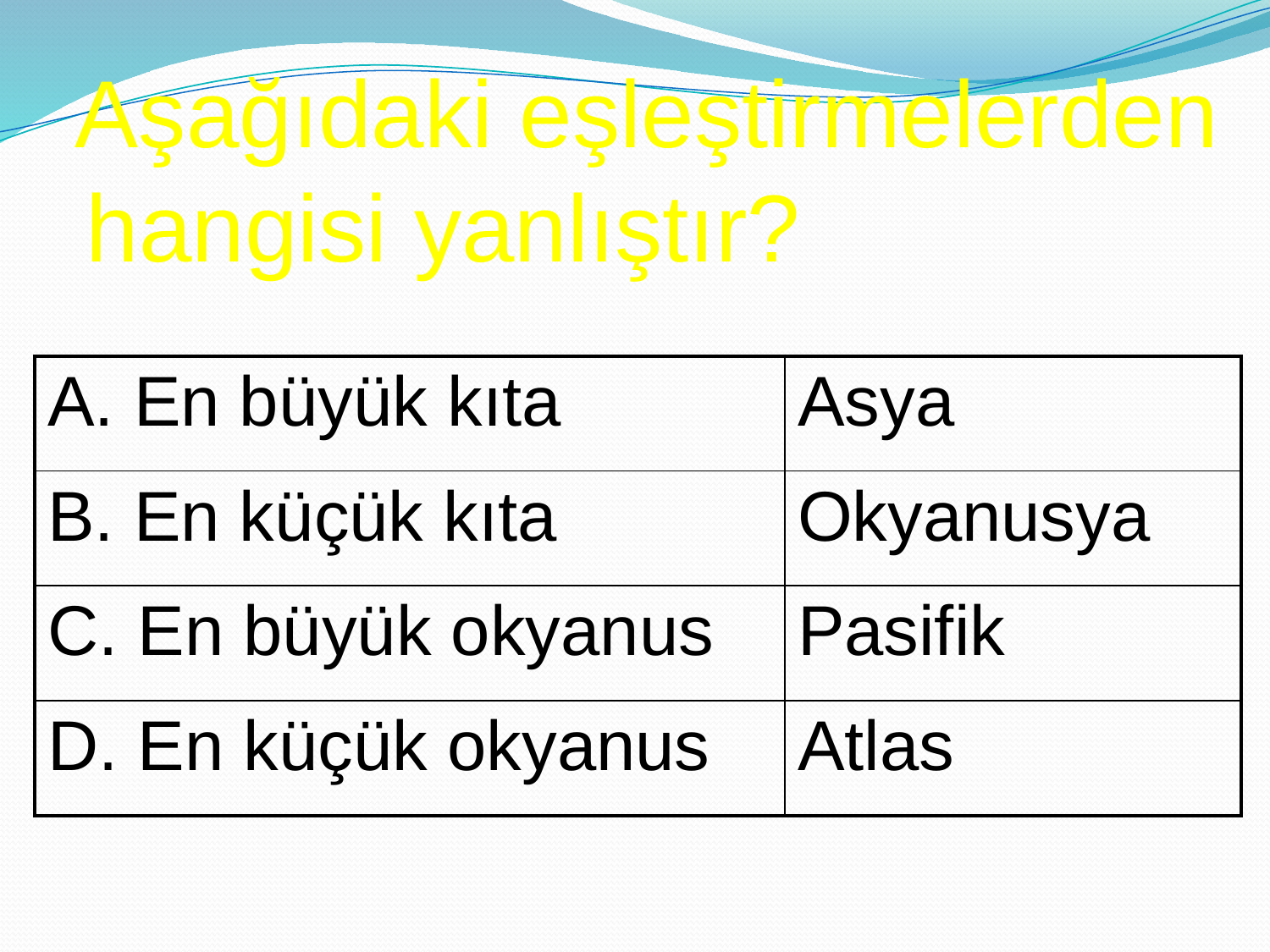

Aşağıdaki eşleştirmelerden hangisi yanlıştır?
| A. En büyük kıta | Asya |
| --- | --- |
| B. En küçük kıta | Okyanusya |
| C. En büyük okyanus | Pasifik |
| D. En küçük okyanus | Atlas |